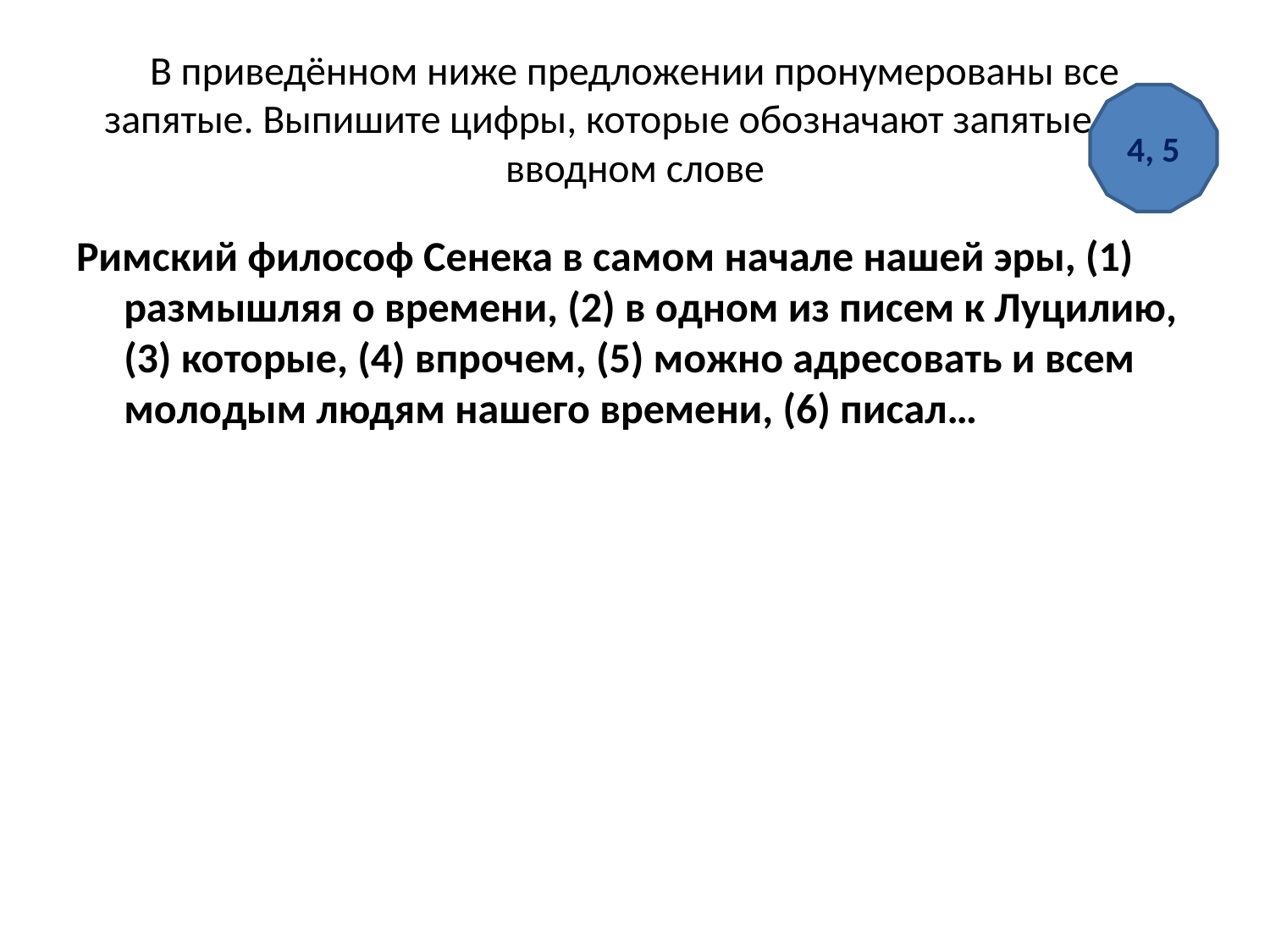

# В приведённом ниже предложении пронумерованы все запятые. Выпишите цифры, которые обозначают запятые при вводном слове
4, 5
Римский философ Сенека в самом начале нашей эры, (1) размышляя о времени, (2) в одном из писем к Луцилию, (3) которые, (4) впрочем, (5) можно адресовать и всем молодым людям нашего времени, (6) писал…